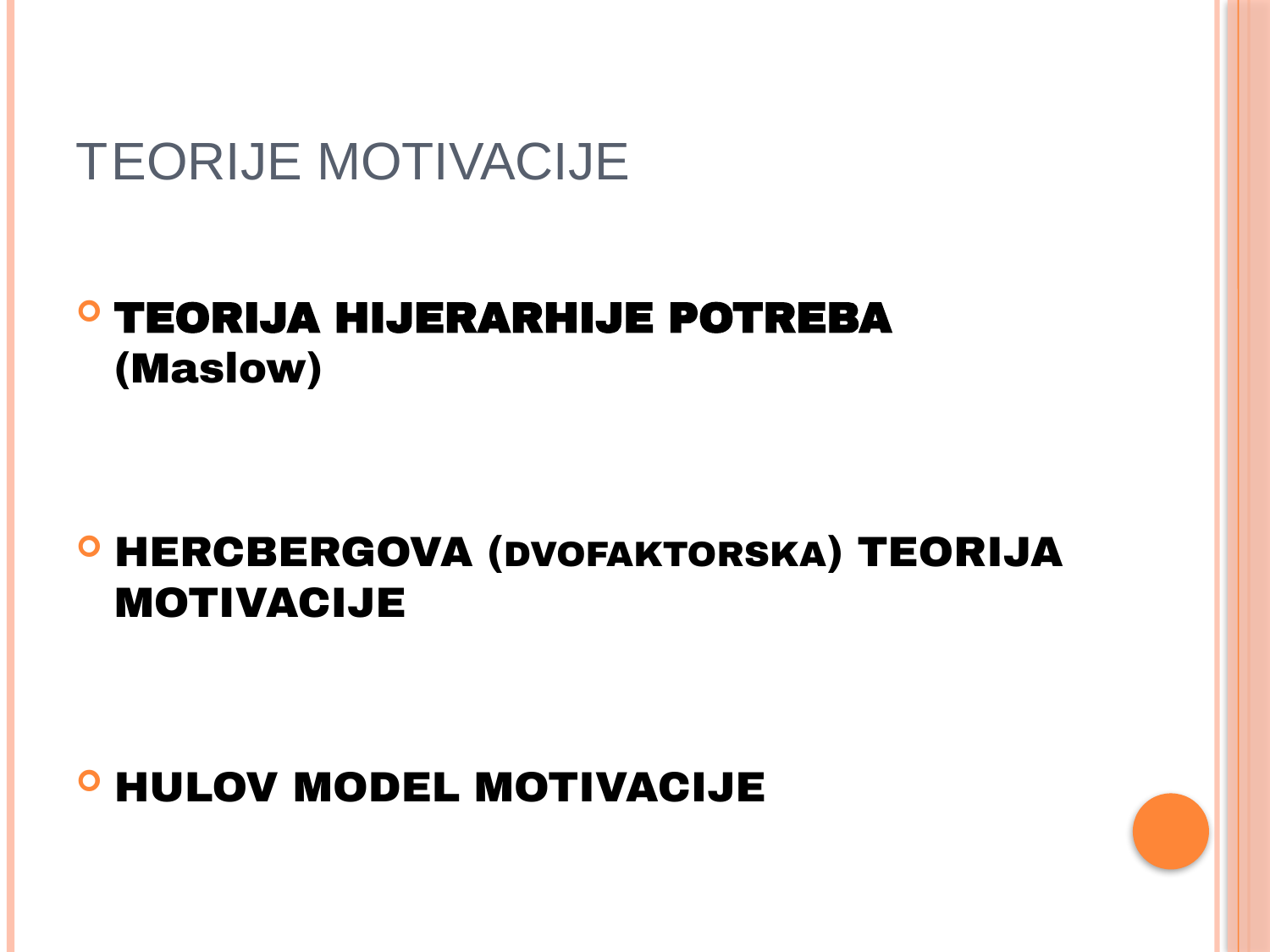

# Teorije motivacije

TEORIJA HIJERARHIJE POTREBA (Maslow)

HERCBERGOVA (DVOFAKTORSKA) TEORIJA MOTIVACIJE

HULOV MODEL MOTIVACIJE